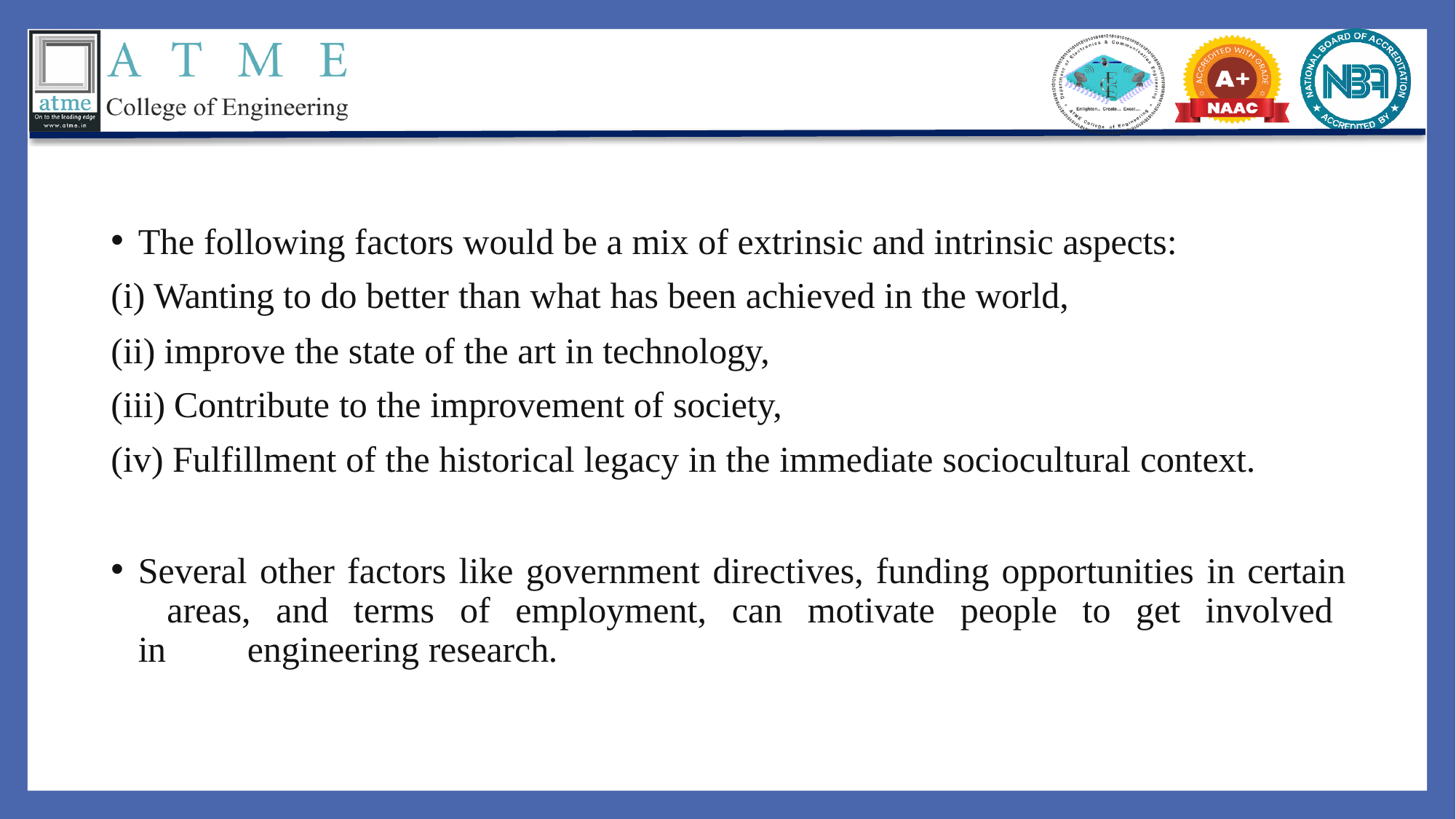

The following factors would be a mix of extrinsic and intrinsic aspects:
Wanting to do better than what has been achieved in the world,
improve the state of the art in technology,
Contribute to the improvement of society,
Fulfillment of the historical legacy in the immediate sociocultural context.

Several other factors like government directives, funding opportunities in certain 	areas,  and  terms  of  employment,  can  motivate  people  to  get  involved  in 	engineering research.